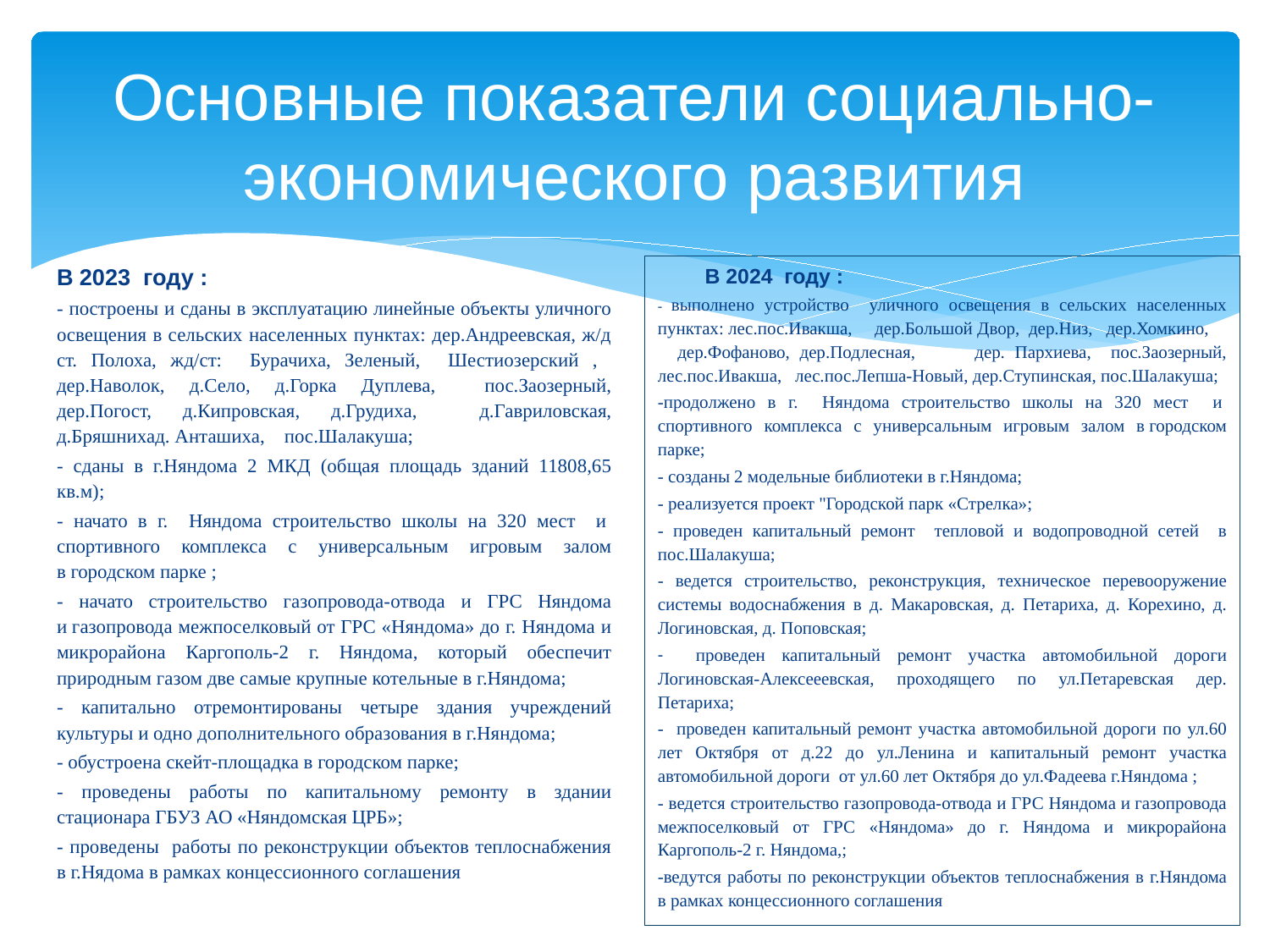

# Основные показатели социально-экономического развития
В 2023  году :
- построены и сданы в эксплуатацию линейные объекты уличного освещения в сельских населенных пунктах: дер.Андреевская, ж/д ст. Полоха, жд/ст:  Бурачиха, Зеленый,  Шестиозерский ,  дер.Наволок, д.Село, д.Горка Дуплева,  пос.Заозерный, дер.Погост, д.Кипровская, д.Грудиха,  д.Гавриловская, д.Бряшнихад. Анташиха,    пос.Шалакуша;
- сданы в г.Няндома 2 МКД (общая площадь зданий 11808,65 кв.м);
- начато в г.  Няндома строительство школы на 320 мест  и  спортивного комплекса с универсальным игровым залом в городском парке ;
- начато строительство газопровода-отвода и ГРС Няндома и газопровода межпоселковый от ГРС «Няндома» до г. Няндома и микрорайона Каргополь-2 г. Няндома, который обеспечит природным газом две самые крупные котельные в г.Няндома;
- капитально отремонтированы четыре здания учреждений культуры и одно дополнительного образования в г.Няндома;
- обустроена скейт-площадка в городском парке;
- проведены работы по капитальному ремонту в здании стационара ГБУЗ АО «Няндомская ЦРБ»;
- проведены  работы по реконструкции объектов теплоснабжения в г.Нядома в рамках концессионного соглашения

        В 2024  году :
- выполнено устройство  уличного освещения в сельских населенных пунктах: лес.пос.Ивакша,     дер.Большой Двор,  дер.Низ,   дер.Хомкино,       дер.Фофаново, дер.Подлесная,      дер. Пархиева,  пос.Заозерный, лес.пос.Ивакша,   лес.пос.Лепша-Новый, дер.Ступинская, пос.Шалакуша;
-продолжено в г.  Няндома строительство школы на 320 мест  и  спортивного комплекса с универсальным игровым залом в городском парке;
- созданы 2 модельные библиотеки в г.Няндома;
- реализуется проект "Городской парк «Стрелка»;
- проведен капитальный ремонт  тепловой и водопроводной сетей  в пос.Шалакуша;
- ведется строительство, реконструкция, техническое перевооружение системы водоснабжения в д. Макаровская, д. Петариха, д. Корехино, д. Логиновская, д. Поповская;
-  проведен капитальный ремонт участка автомобильной дороги Логиновская-Алексееевская, проходящего по ул.Петаревская дер. Петариха;
-  проведен капитальный ремонт участка автомобильной дороги по ул.60 лет Октября от д.22 до ул.Ленина и капитальный ремонт участка автомобильной дороги  от ул.60 лет Октября до ул.Фадеева г.Няндома ;
- ведется строительство газопровода-отвода и ГРС Няндома и газопровода межпоселковый от ГРС «Няндома» до г. Няндома и микрорайона Каргополь-2 г. Няндома,;
-ведутся работы по реконструкции объектов теплоснабжения в г.Няндома в рамках концессионного соглашения